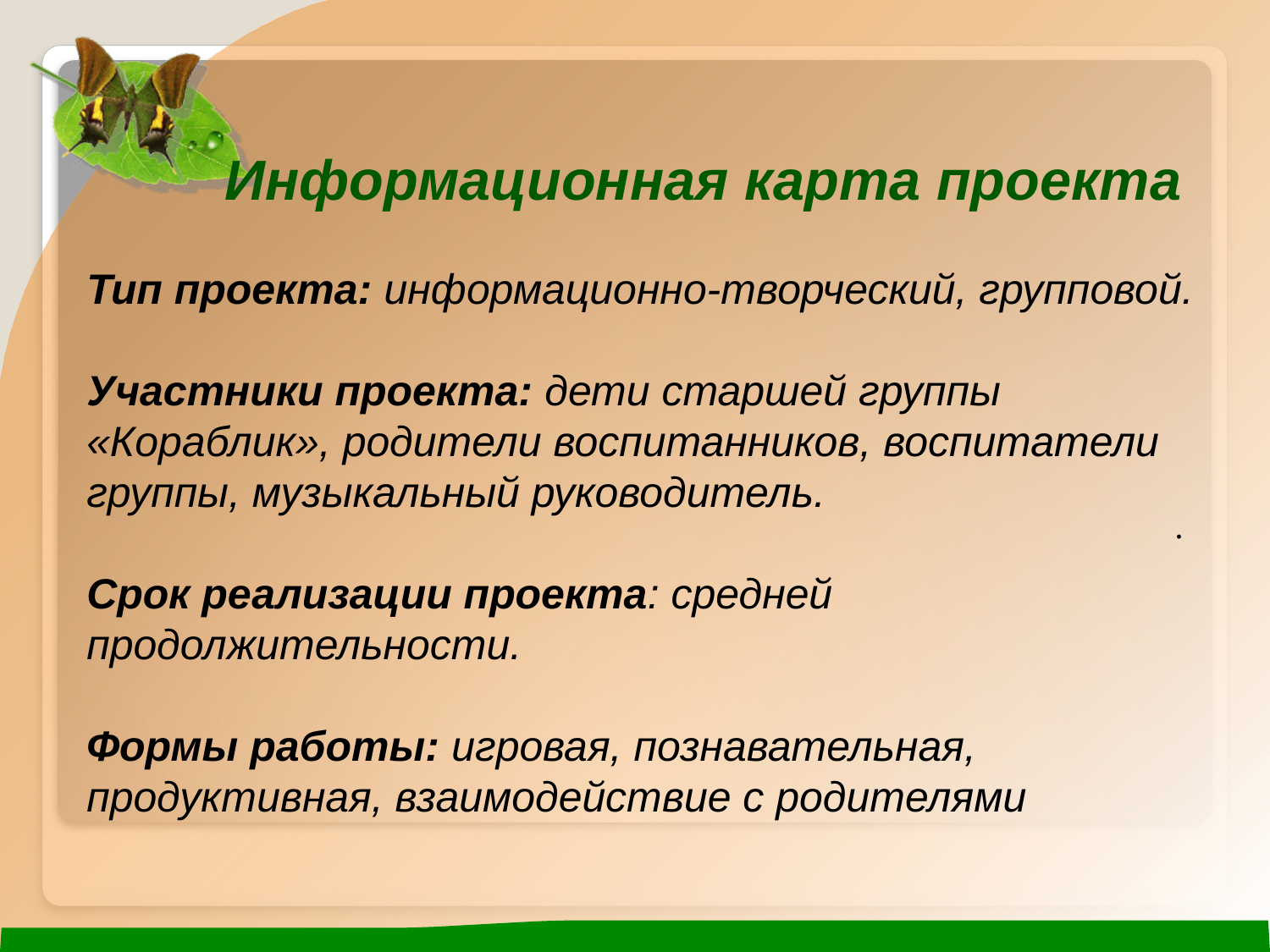

Информационная карта проекта

Тип проекта: информационно-творческий, групповой.

Участники проекта: дети старшей группы «Кораблик», родители воспитанников, воспитатели группы, музыкальный руководитель.

Срок реализации проекта: средней продолжительности.

Формы работы: игровая, познавательная, продуктивная, взаимодействие с родителями

.